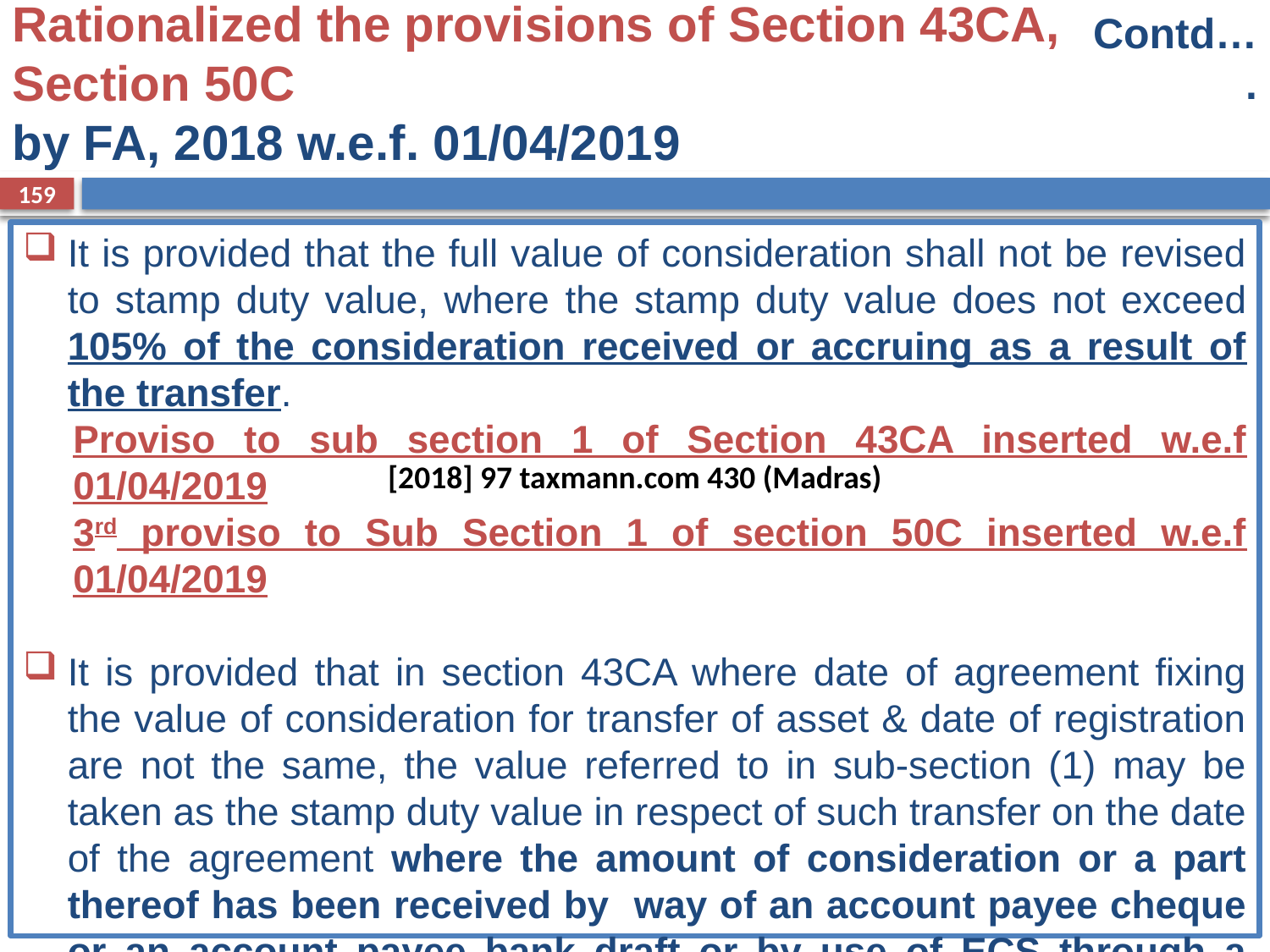

Contd….
Rationalized the provisions of Section 43CA, Section 50C
by FA, 2018 w.e.f. 01/04/2019
159
It is provided that the full value of consideration shall not be revised to stamp duty value, where the stamp duty value does not exceed 105% of the consideration received or accruing as a result of the transfer.
Proviso to sub section 1 of Section 43CA inserted w.e.f 01/04/2019
3rd proviso to Sub Section 1 of section 50C inserted w.e.f 01/04/2019

It is provided that in section 43CA where date of agreement fixing the value of consideration for transfer of asset & date of registration are not the same, the value referred to in sub-section (1) may be taken as the stamp duty value in respect of such transfer on the date of the agreement where the amount of consideration or a part thereof has been received by  way of an account payee cheque or an account payee bank draft or by use of ECS through a bank account on or before the date of agreement for transfer of the asset. [earlier written ‘by any mode other than cash’] Sub section 4 of Section 43CA substituted w.e.f 1st day of April, 2019
[2018] 97 taxmann.com 430 (Madras)